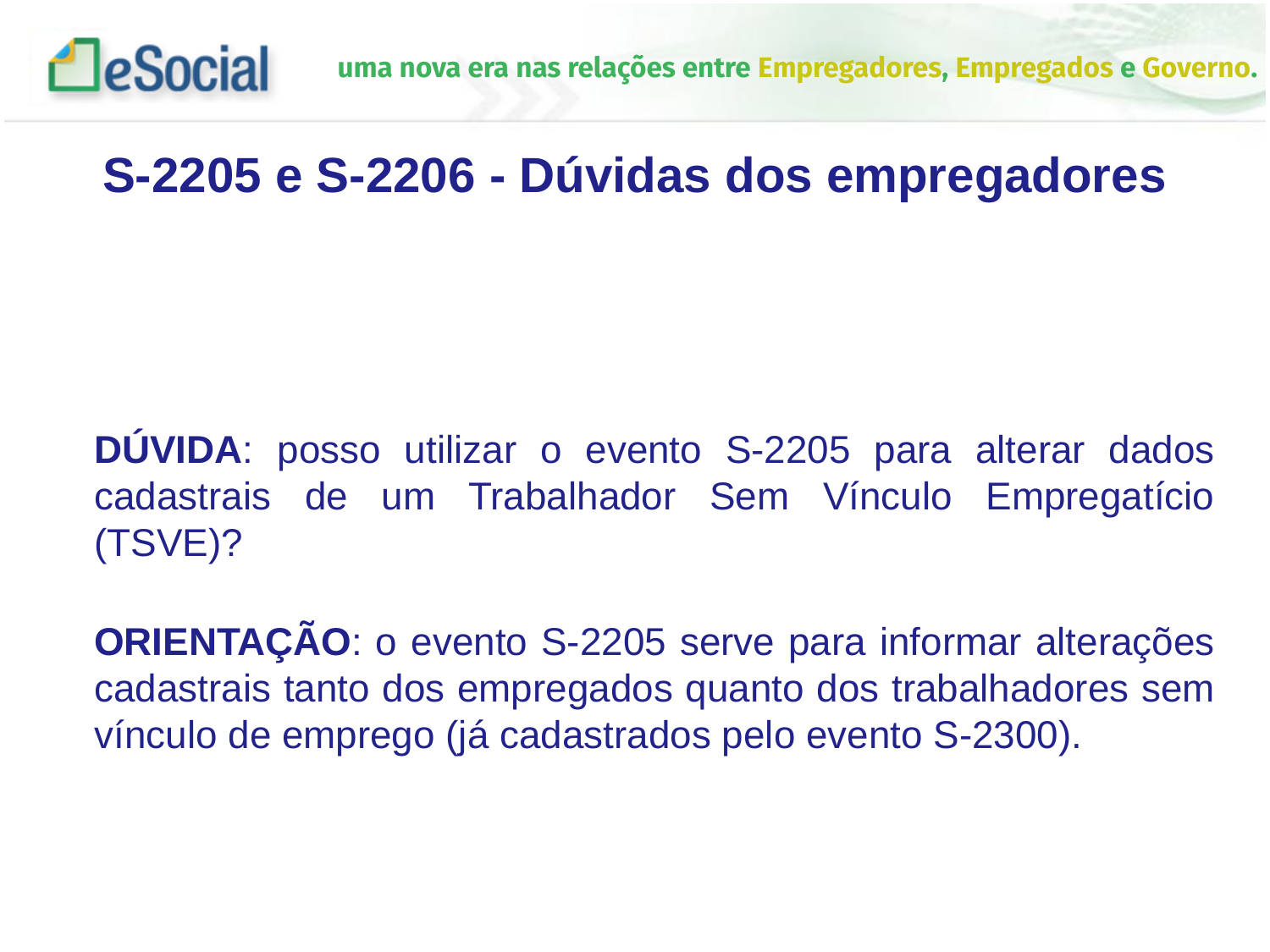

S-2205 e S-2206 - Dúvidas dos empregadores

DÚVIDA: posso utilizar o evento S-2205 para alterar dados cadastrais de um Trabalhador Sem Vínculo Empregatício (TSVE)?

ORIENTAÇÃO: o evento S-2205 serve para informar alterações cadastrais tanto dos empregados quanto dos trabalhadores sem vínculo de emprego (já cadastrados pelo evento S-2300).